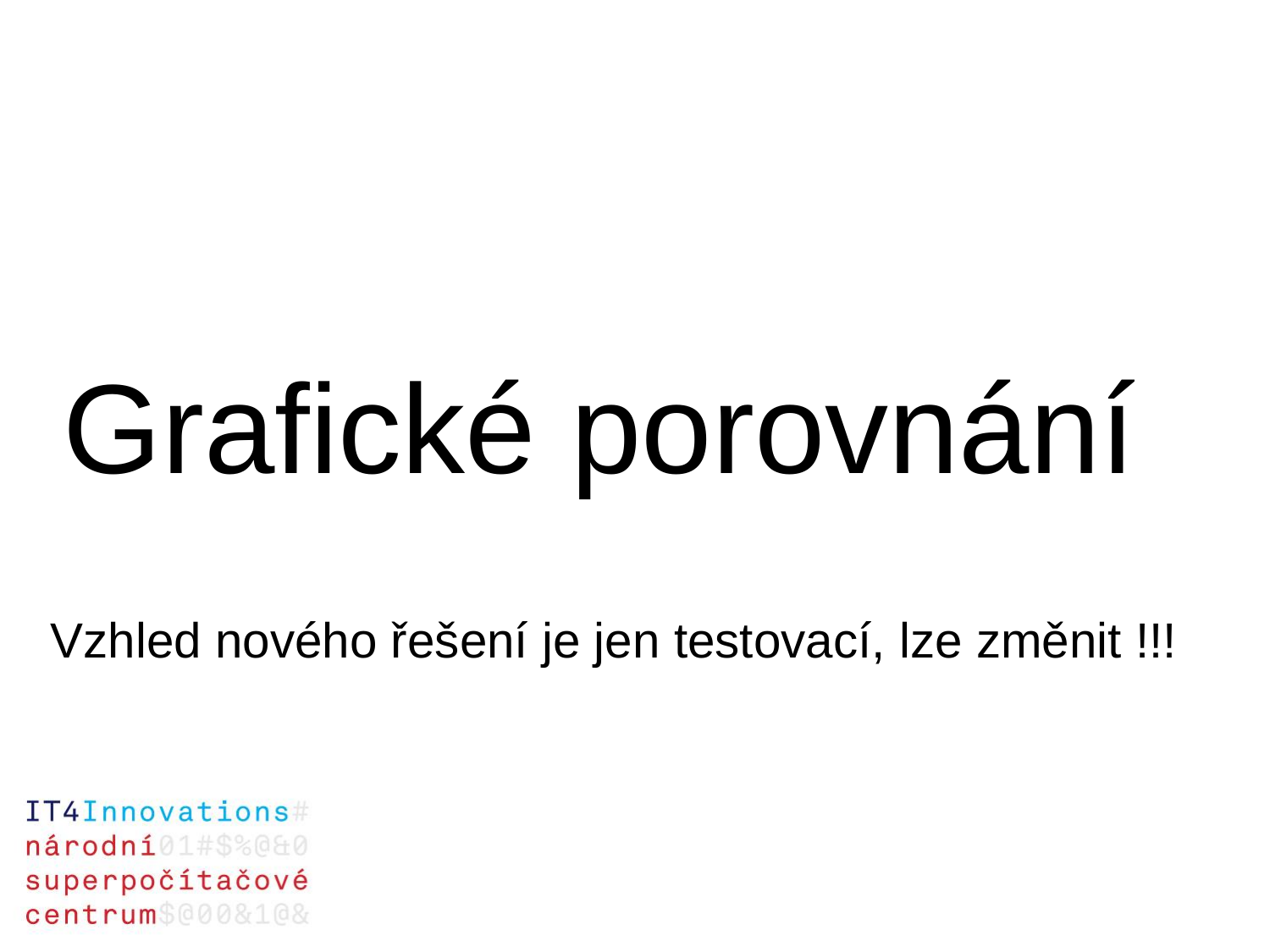

Grafické porovnání
Vzhled nového řešení je jen testovací, lze změnit !!!